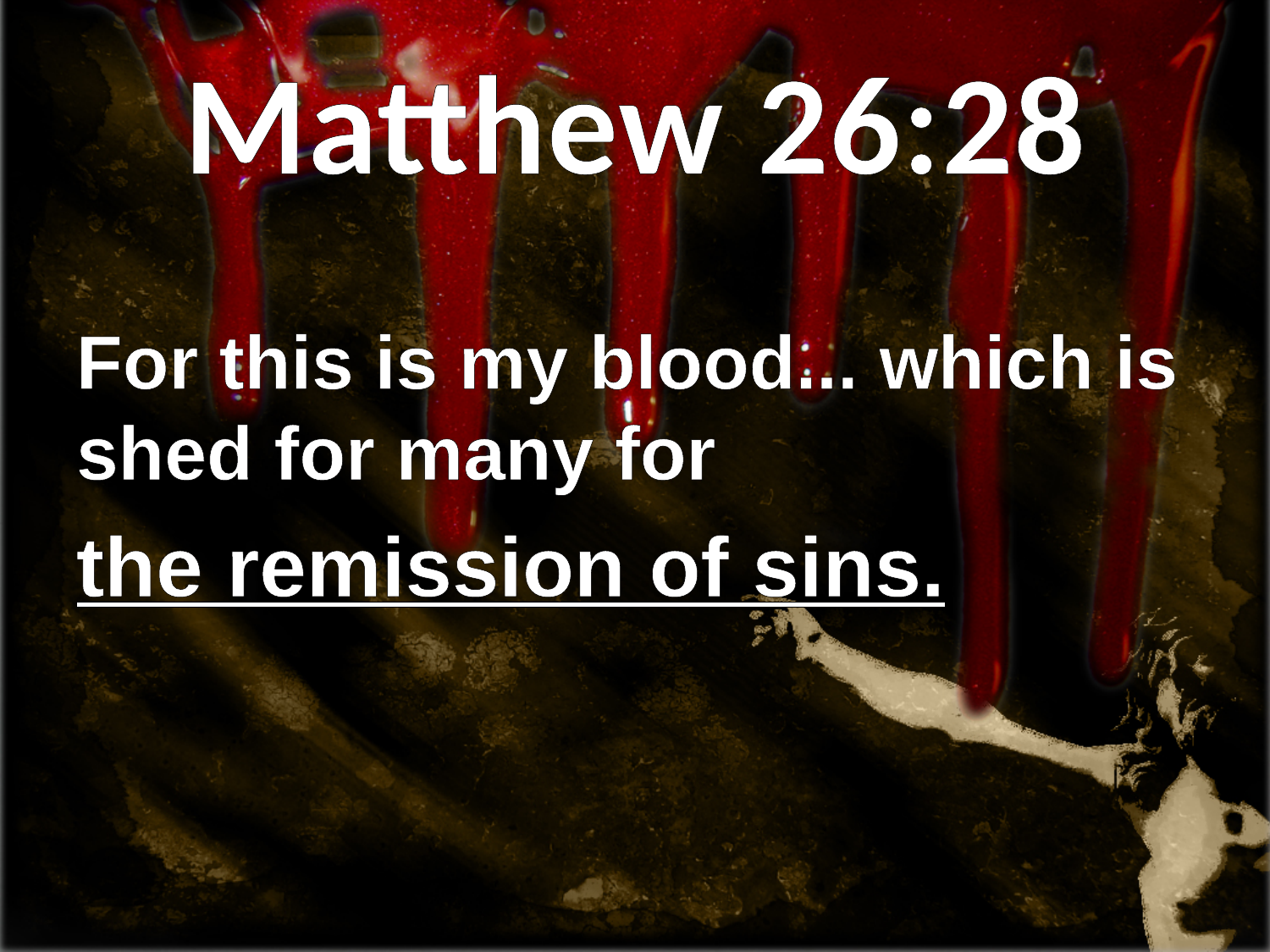

# Matthew 26:28
For this is my blood... which is shed for many for
the remission of sins.